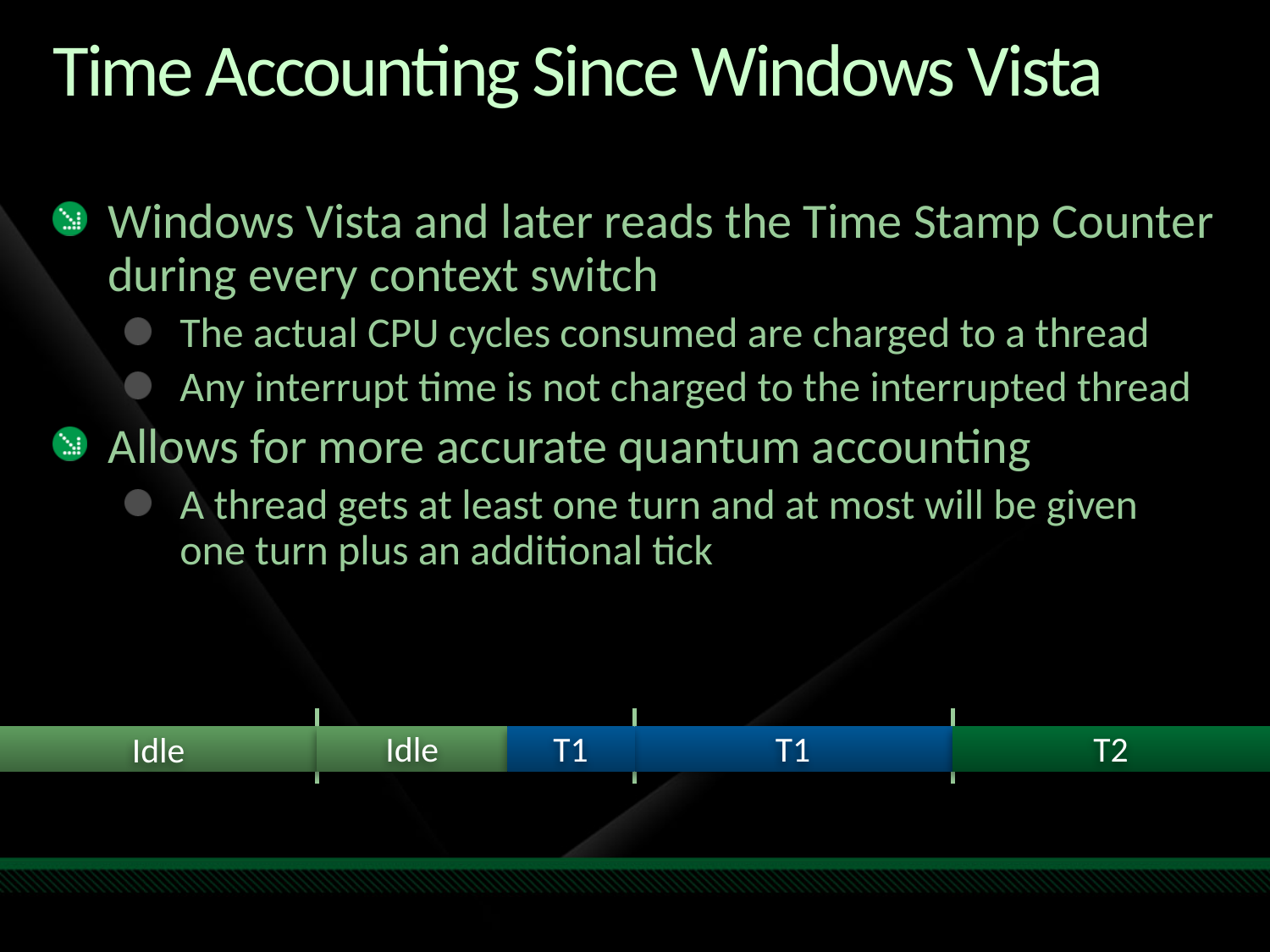

# Time Accounting Since Windows Vista
Windows Vista and later reads the Time Stamp Counter during every context switch
The actual CPU cycles consumed are charged to a thread
Any interrupt time is not charged to the interrupted thread
Allows for more accurate quantum accounting
A thread gets at least one turn and at most will be given
one turn plus an additional tick
Idle
T1
T1
T2

Idle